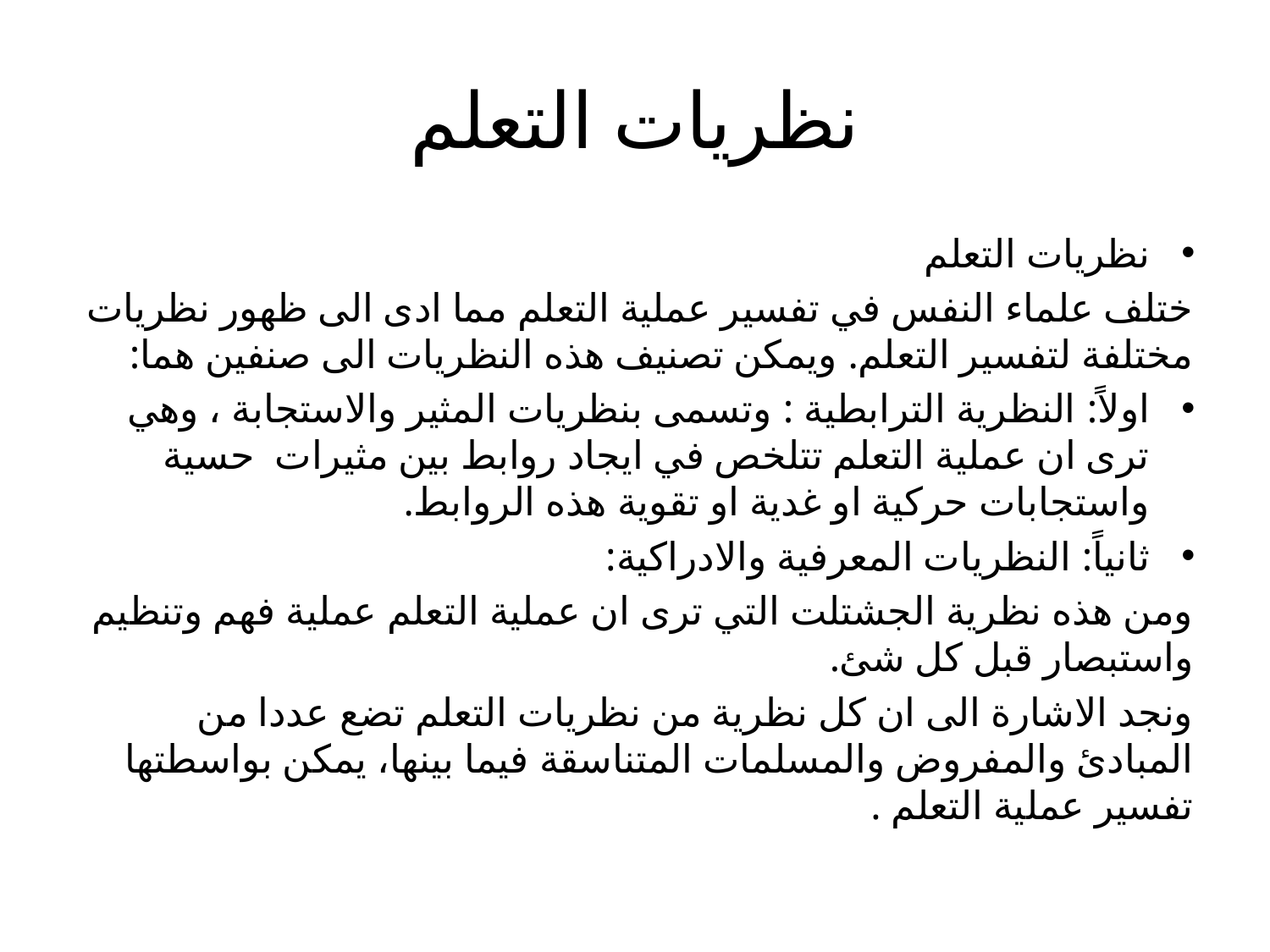

# نظريات التعلم
نظريات التعلم
ختلف علماء النفس في تفسير عملية التعلم مما ادى الى ظهور نظريات مختلفة لتفسير التعلم. ويمكن تصنيف هذه النظريات الى صنفين هما:
اولاً: النظرية الترابطية : وتسمى بنظريات المثير والاستجابة ، وهي ترى ان عملية التعلم تتلخص في ايجاد روابط بين مثيرات  حسية واستجابات حركية او غدية او تقوية هذه الروابط.
ثانياً: النظريات المعرفية والادراكية:
ومن هذه نظرية الجشتلت التي ترى ان عملية التعلم عملية فهم وتنظيم واستبصار قبل كل شئ.
ونجد الاشارة الى ان كل نظرية من نظريات التعلم تضع عددا من المبادئ والمفروض والمسلمات المتناسقة فيما بينها، يمكن بواسطتها تفسير عملية التعلم .